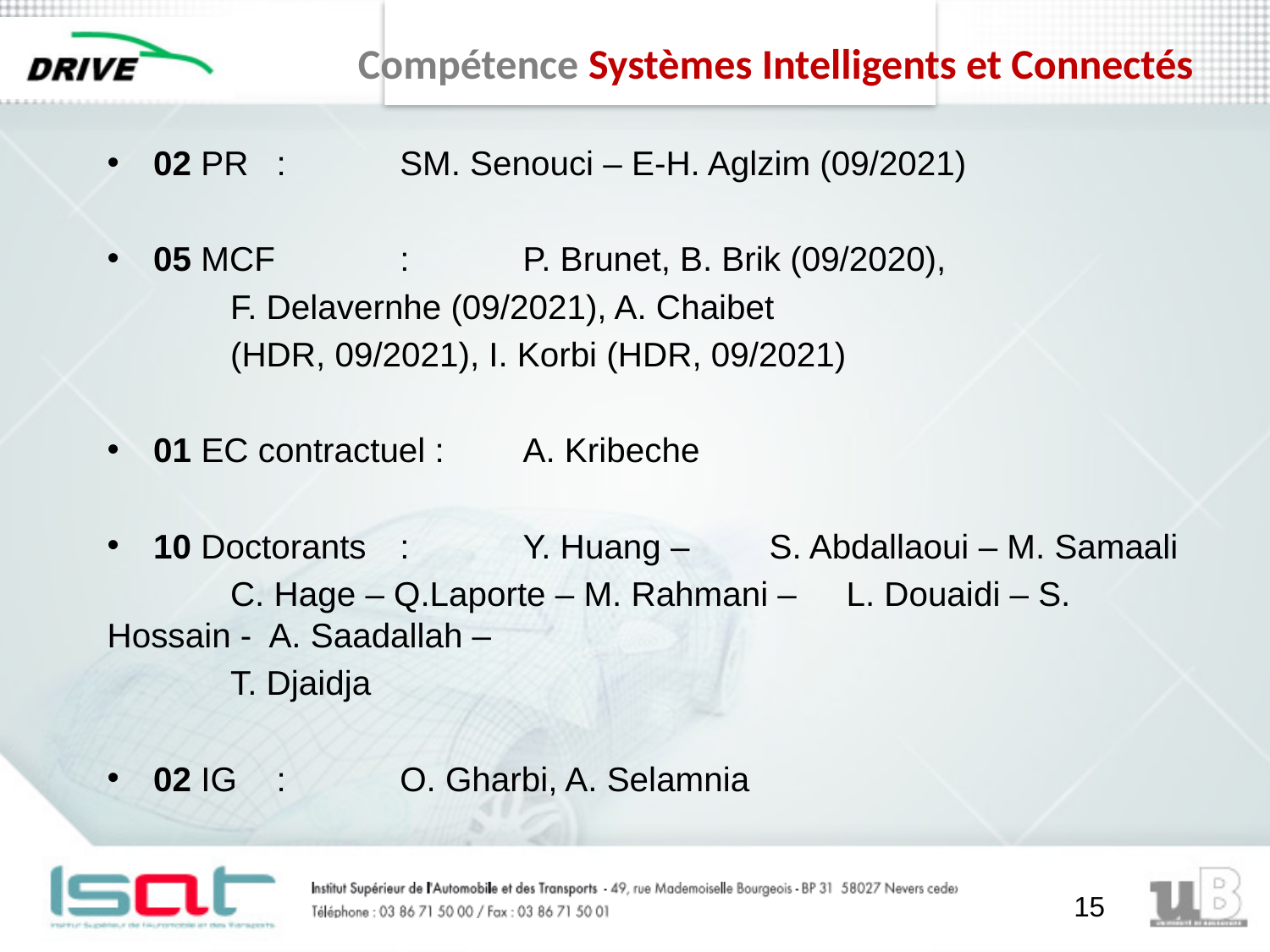

# Compétence Systèmes Intelligents et Connectés
02 PR 			:	SM. Senouci – E-H. Aglzim (09/2021)

05 MCF 		: 	P. Brunet, B. Brik (09/2020),
						F. Delavernhe (09/2021), A. Chaibet
						(HDR, 09/2021), I. Korbi (HDR, 09/2021)

01 EC contractuel : 	A. Kribeche

10 Doctorants		:	Y. Huang –	S. Abdallaoui – M. Samaali
						C. Hage – Q.Laporte – M. Rahmani –								L. Douaidi – S. Hossain -  A. Saadallah –
						T. Djaidja

02 IG				:	O. Gharbi, A. Selamnia